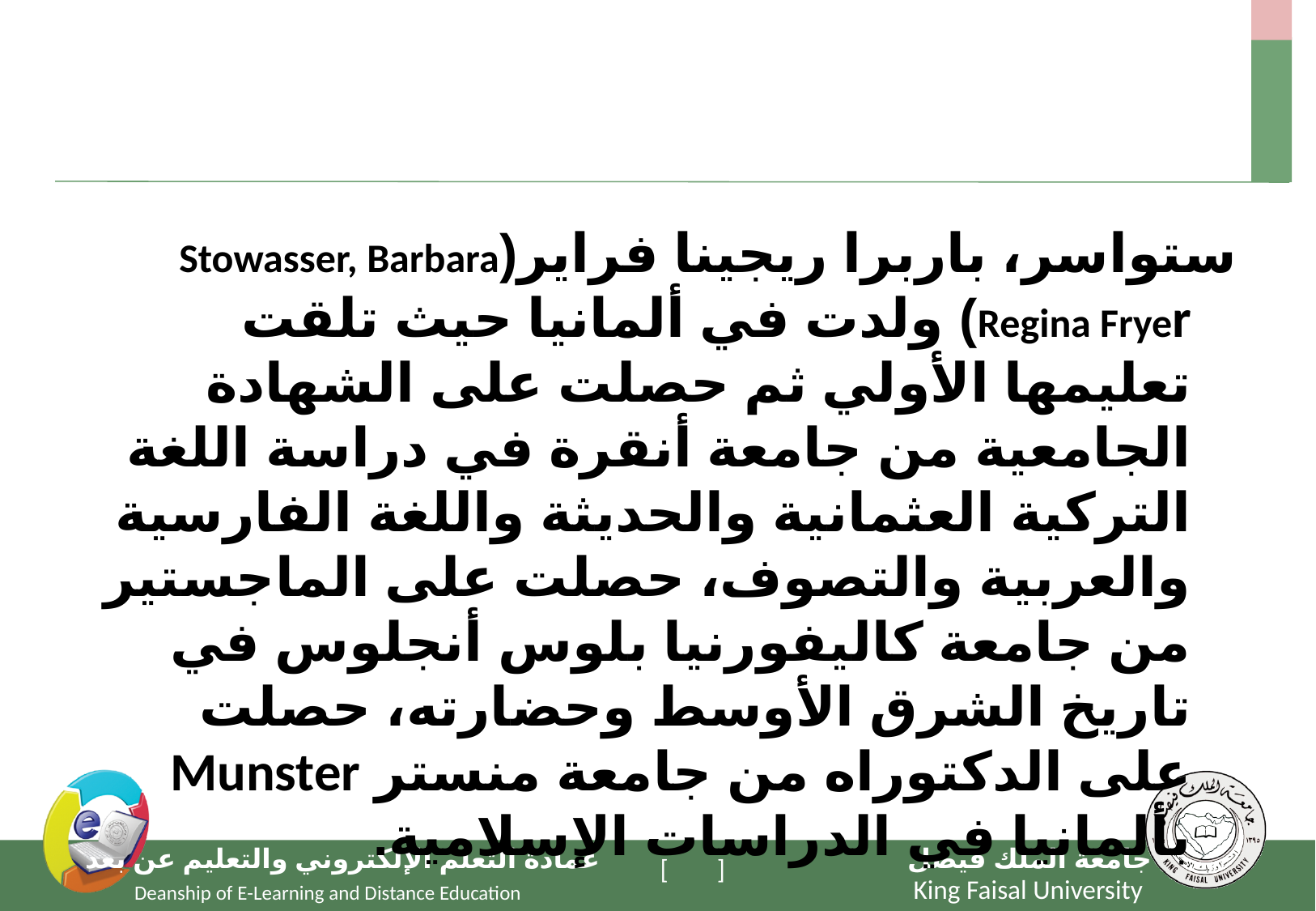

#
ستواسر، باربرا ريجينا فراير(Stowasser, Barbara Regina Fryer) ولدت في ألمانيا حيث تلقت تعليمها الأولي ثم حصلت على الشهادة الجامعية من جامعة أنقرة في دراسة اللغة التركية العثمانية والحديثة واللغة الفارسية والعربية والتصوف، حصلت على الماجستير من جامعة كاليفورنيا بلوس أنجلوس في تاريخ الشرق الأوسط وحضارته، حصلت على الدكتوراه من جامعة منستر Munster بألمانيا في الدراسات الإسلامية.
.